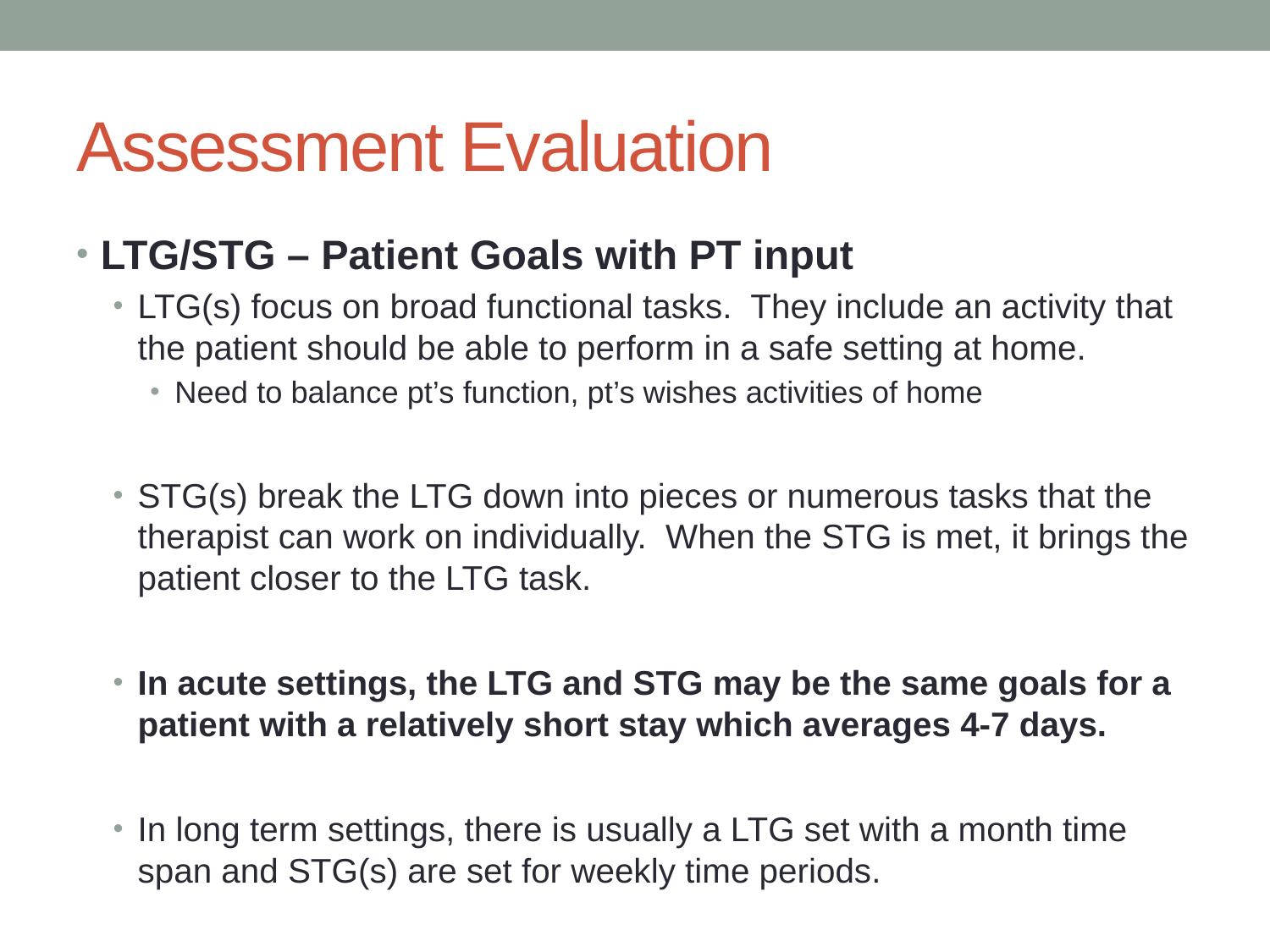

# Assessment Evaluation
LTG/STG – Patient Goals with PT input
LTG(s) focus on broad functional tasks.  They include an activity that the patient should be able to perform in a safe setting at home.
Need to balance pt’s function, pt’s wishes activities of home

STG(s) break the LTG down into pieces or numerous tasks that the therapist can work on individually.  When the STG is met, it brings the patient closer to the LTG task.

In acute settings, the LTG and STG may be the same goals for a patient with a relatively short stay which averages 4-7 days.

In long term settings, there is usually a LTG set with a month time span and STG(s) are set for weekly time periods.